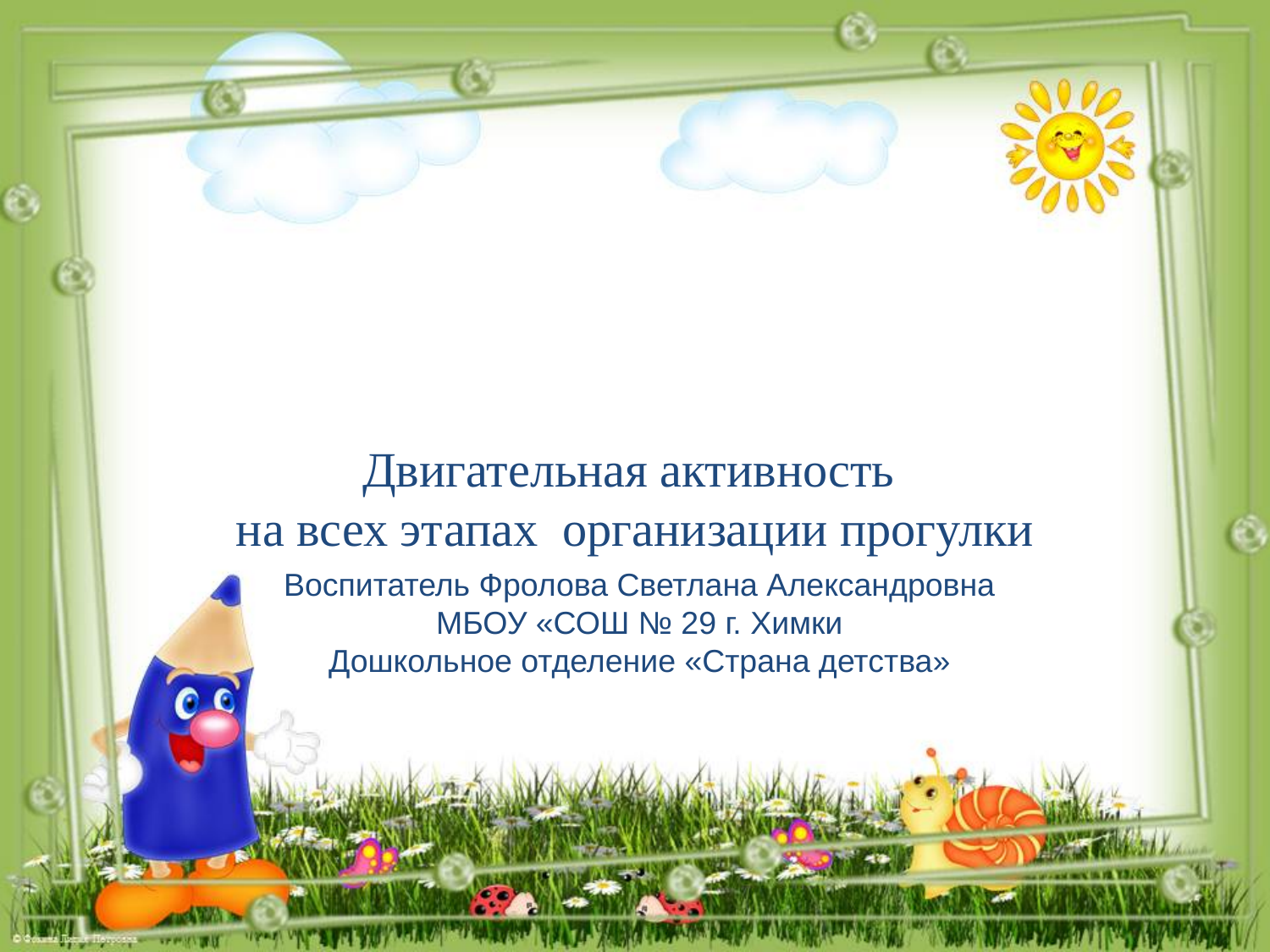

Воспитатель Фролова Светлана Александровна
МБОУ «СОШ № 29 г. Химки
Дошкольное отделение «Страна детства»
Двигательная активность
на всех этапах  организации прогулки